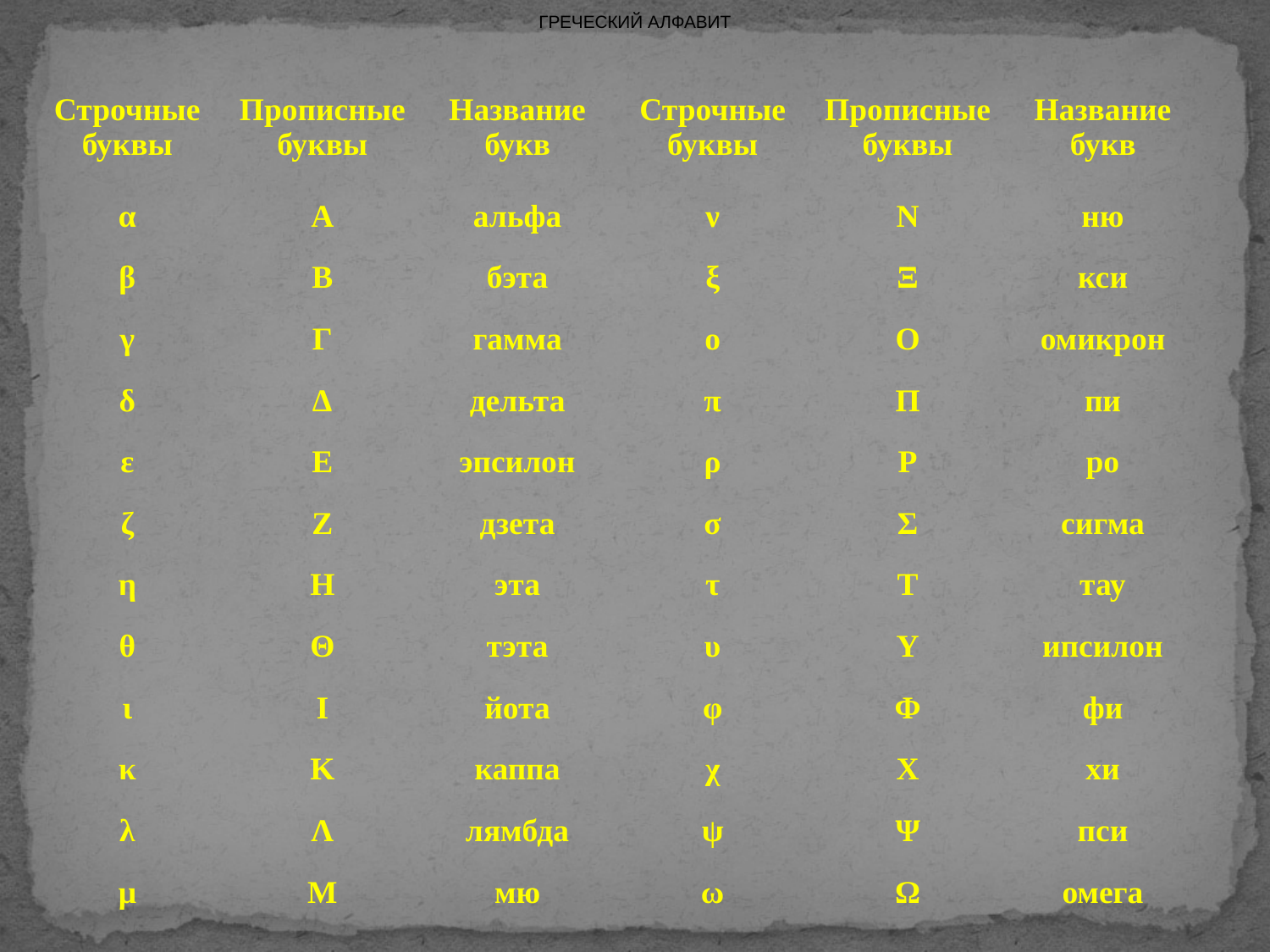

ГРЕЧЕСКИЙ АЛФАВИТ

| Строчные буквы | Прописные буквы | Название букв | Строчные буквы | Прописные буквы | Название букв |
| --- | --- | --- | --- | --- | --- |
| α | Α | альфа | ν | Ν | ню |
| β | Β | бэта | ξ | Ξ | кси |
| γ | Γ | гамма | ο | Ο | омикрон |
| δ | Δ | дельта | π | Π | пи |
| ε | Ε | эпсилон | ρ | Ρ | ро |
| ζ | Ζ | дзета | σ | Σ | сигма |
| η | Η | эта | τ | Τ | тау |
| θ | Θ | тэта | υ | Υ | ипсилон |
| ι | Ι | йота | φ | Φ | фи |
| κ | Κ | каппа | χ | Χ | хи |
| λ | Λ | лямбда | ψ | Ψ | пси |
| μ | Μ | мю | ω | Ω | омега |